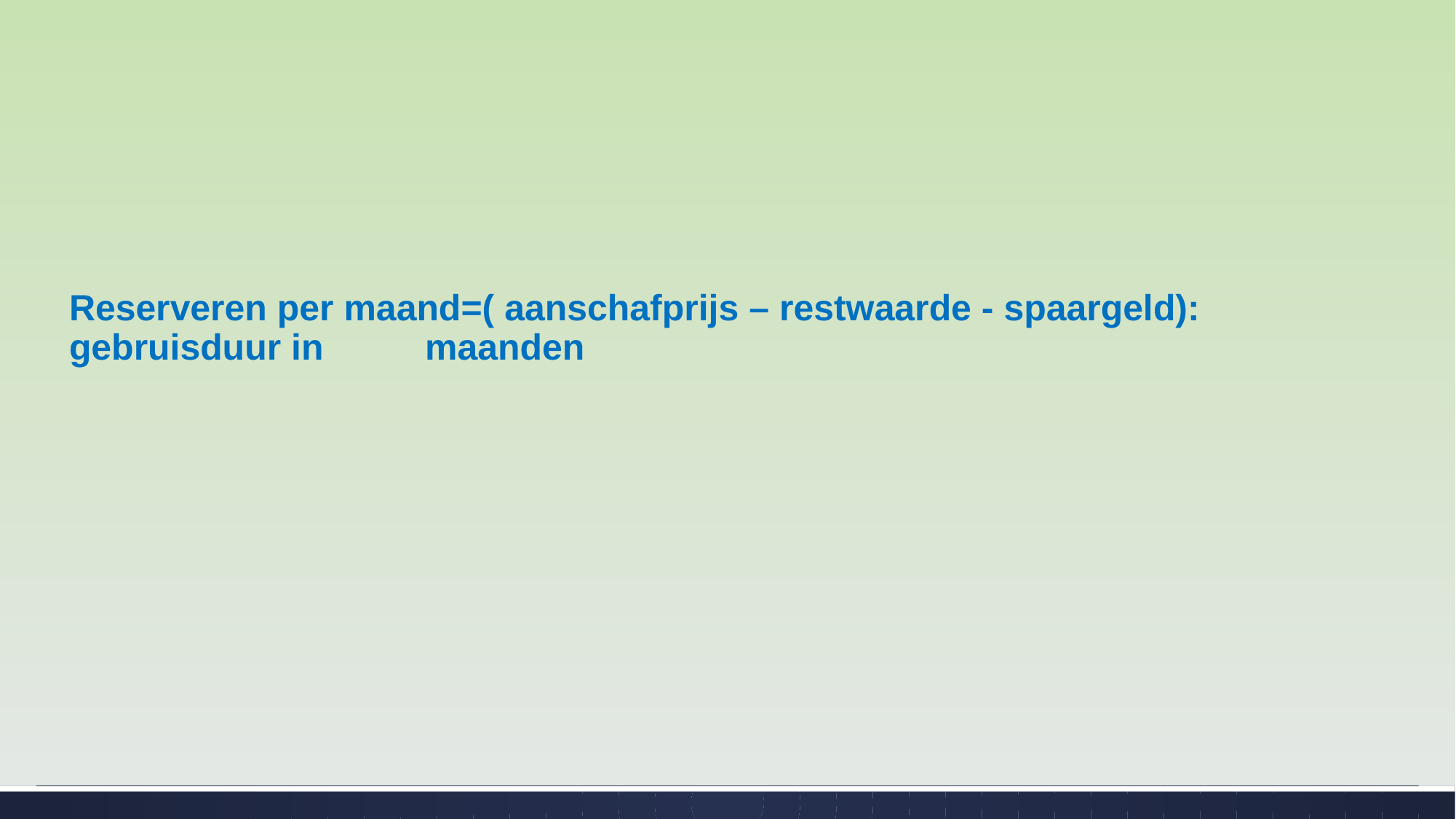

Reserveren per maand=( aanschafprijs – restwaarde - spaargeld): gebruisduur in          maanden